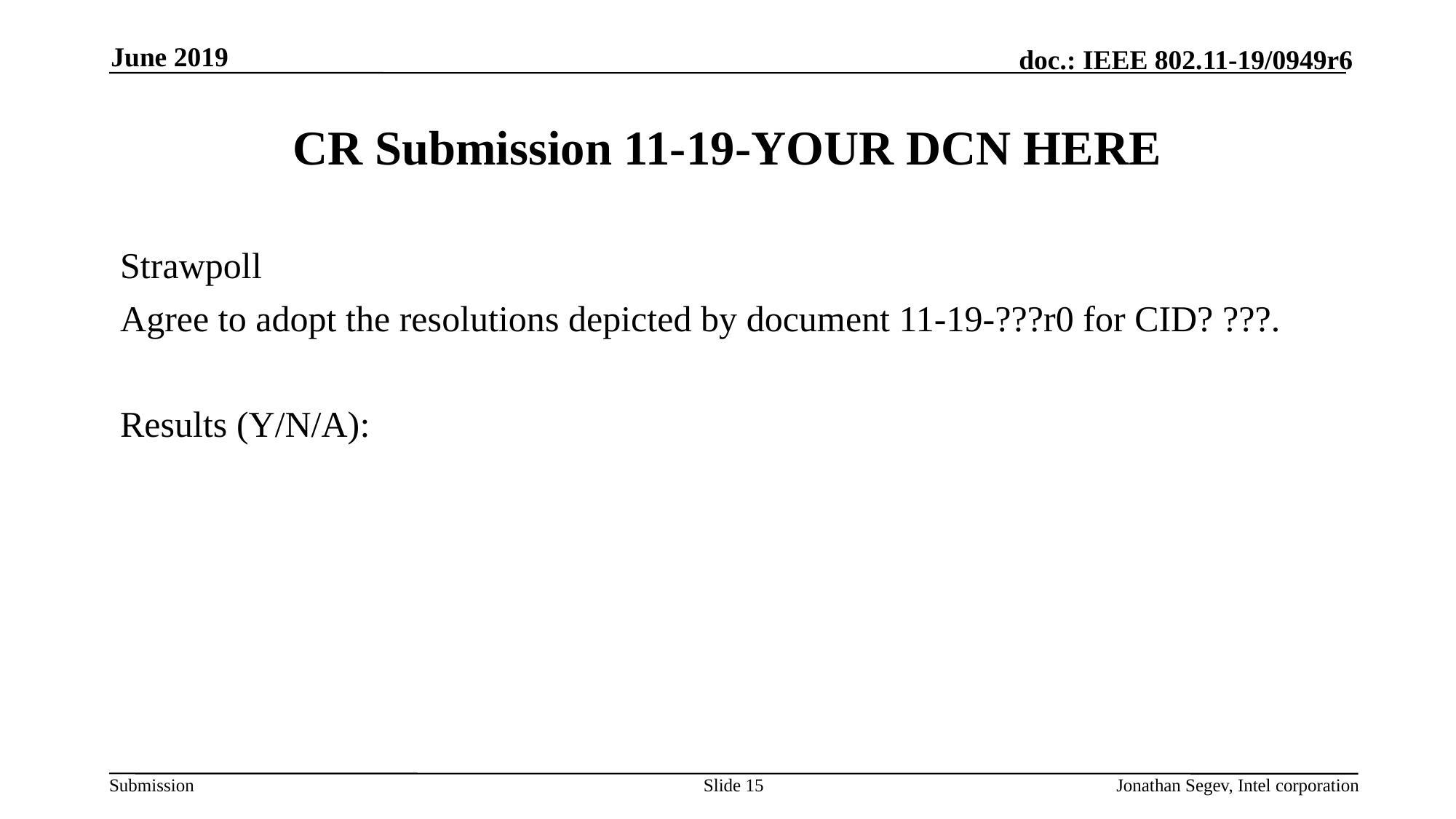

June 2019
# CR Submission 11-19-YOUR DCN HERE
Strawpoll
Agree to adopt the resolutions depicted by document 11-19-???r0 for CID? ???.

Results (Y/N/A):
Slide 15
Jonathan Segev, Intel corporation